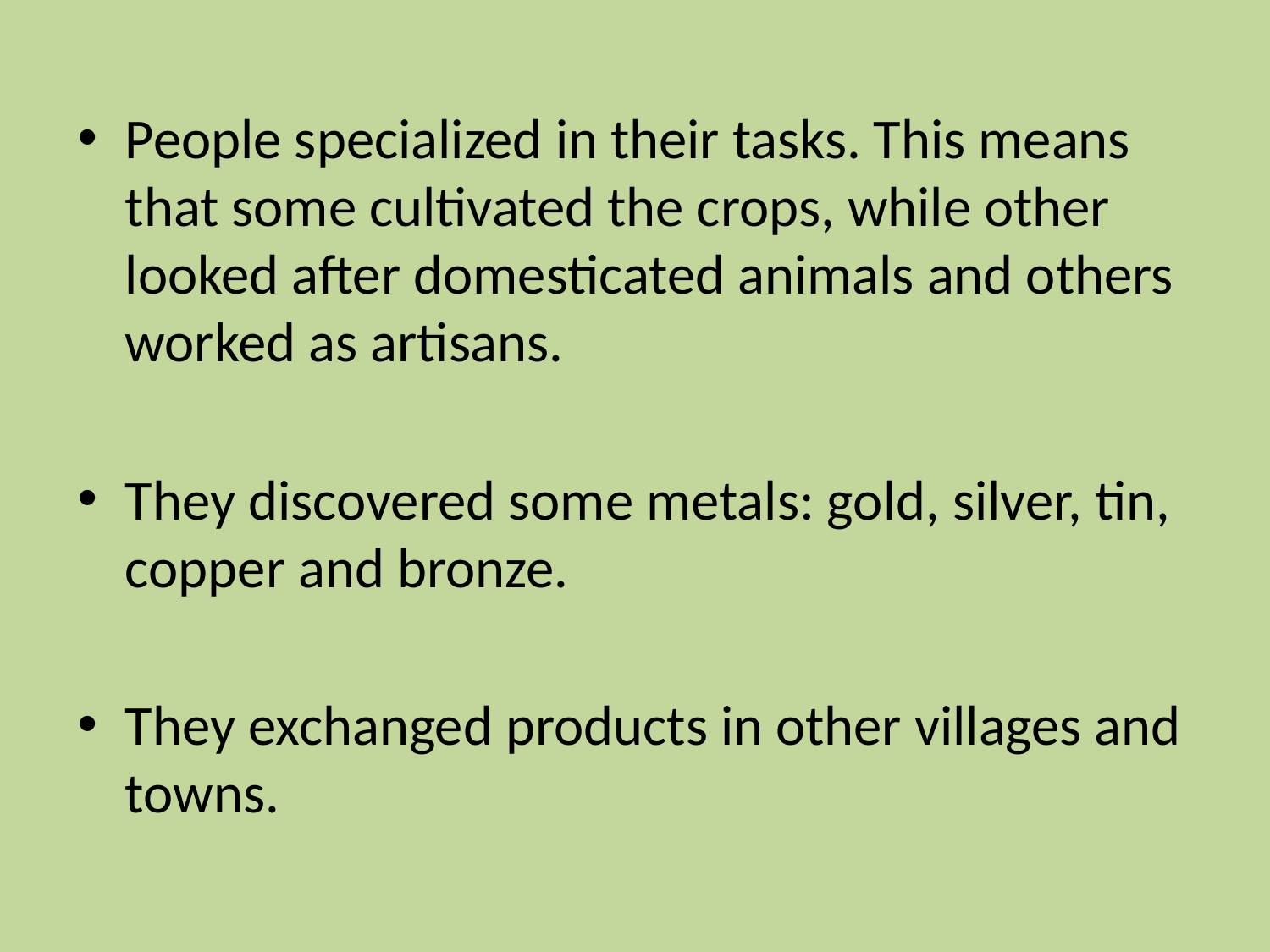

People specialized in their tasks. This means that some cultivated the crops, while other looked after domesticated animals and others worked as artisans.

They discovered some metals: gold, silver, tin, copper and bronze.

They exchanged products in other villages and towns.